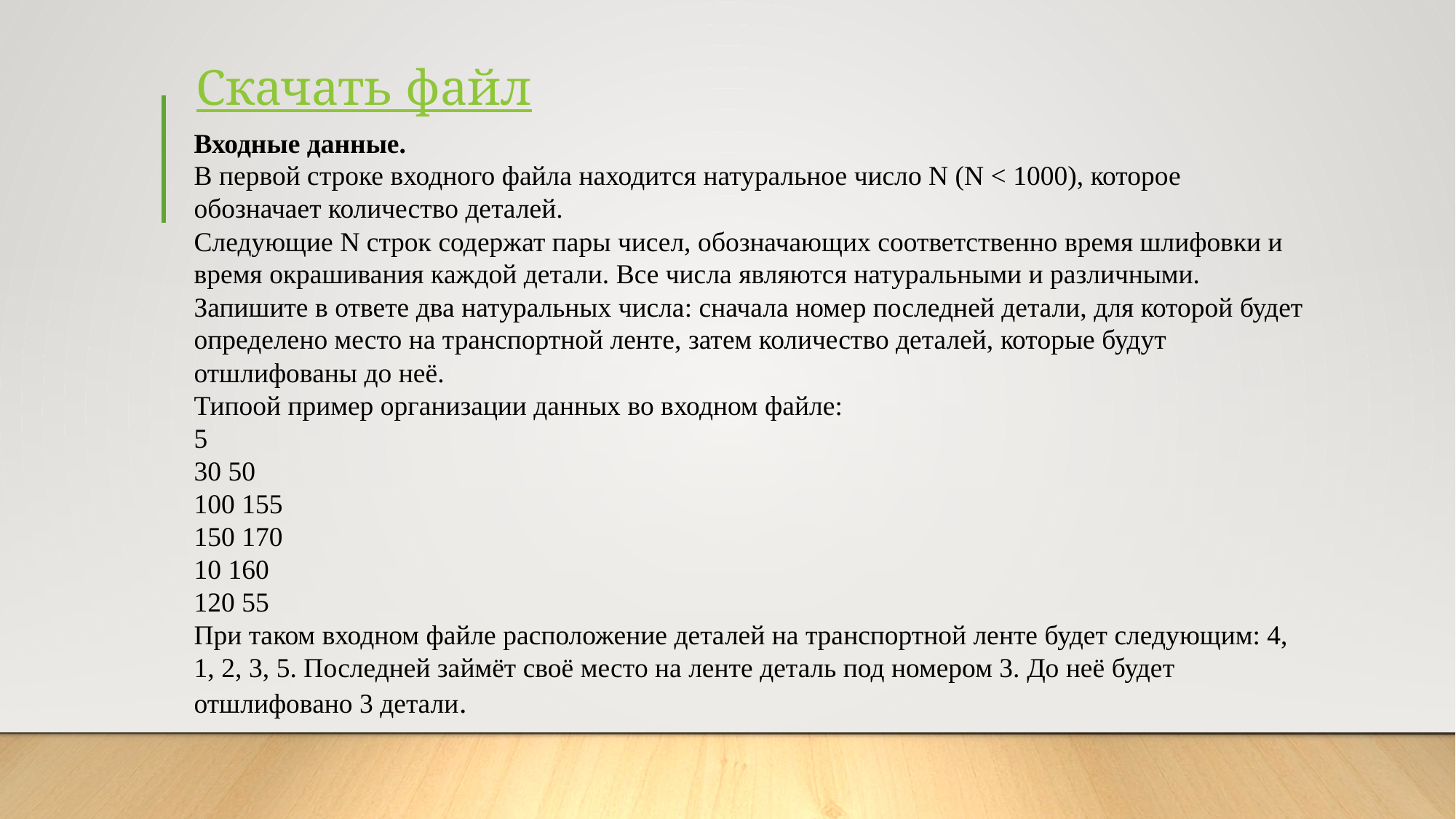

# Скачать файл
Входные данные.
В первой строке входного файла находится натуральное число N (N < 1000), которое обозначает количество деталей.
Следующие N строк содержат пары чисел, обозначающих соответственно время шлифовки и время окрашивания каждой детали. Все числа являются натуральными и различными.
Запишите в ответе два натуральных числа: сначала номер последней детали, для которой будет определено место на транспортной ленте, затем количество деталей, которые будут отшлифованы до неё.
Типоой пример организации данных во входном файле:
5
30 50
100 155
150 170
10 160
120 55
При таком входном файле расположение деталей на транспортной ленте будет следующим: 4, 1, 2, 3, 5. Последней займёт своё место на ленте деталь под номером 3. До неё будет отшлифовано 3 детали.